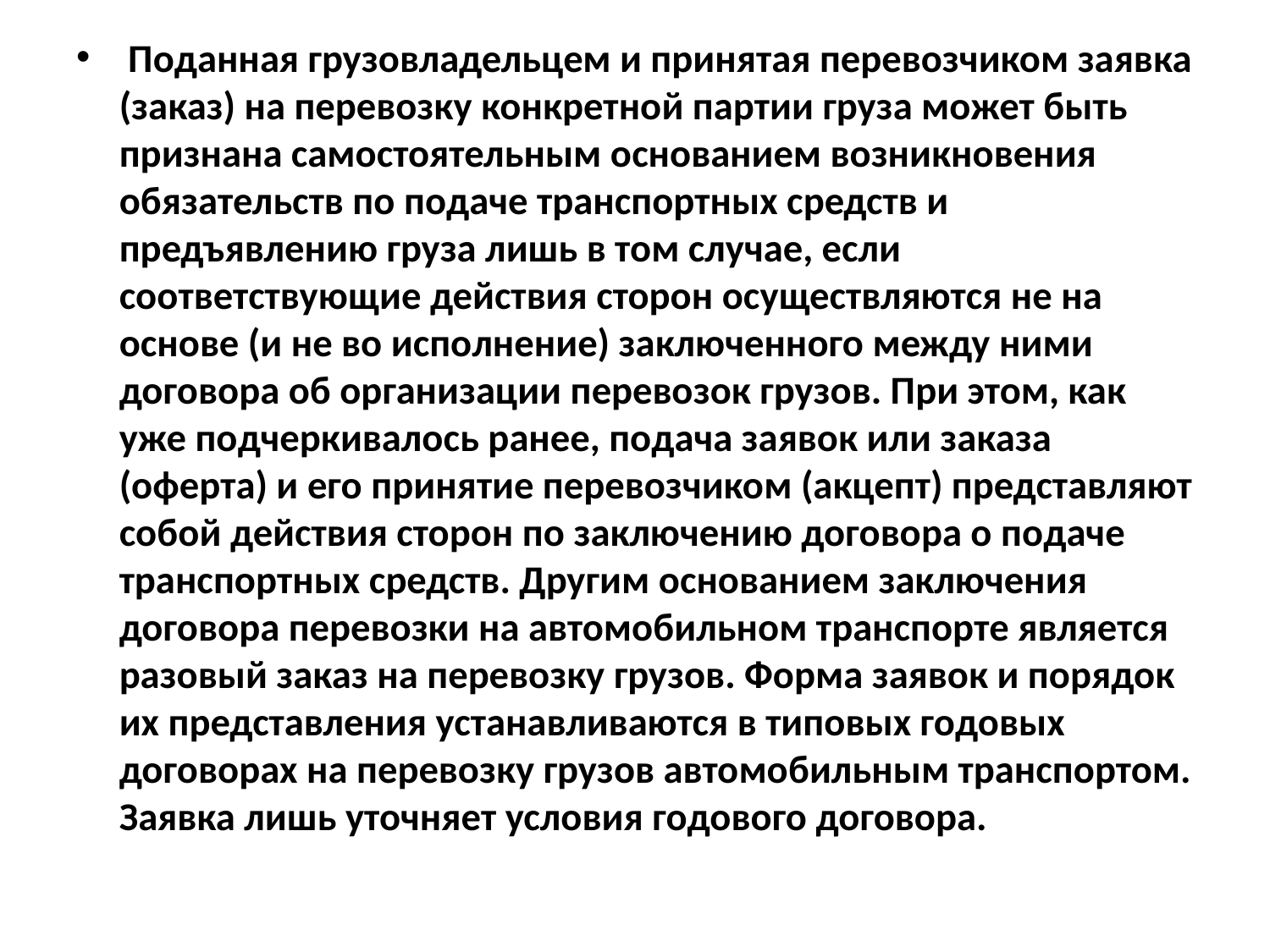

Поданная грузовладельцем и принятая перевозчиком заявка (заказ) на перевозку конкретной партии груза может быть признана самостоятельным основанием возникновения обязательств по подаче транспортных средств и предъявлению груза лишь в том случае, если соответствующие действия сторон осуществляются не на основе (и не во исполнение) заключенного между ними договора об организации перевозок грузов. При этом, как уже подчеркивалось ранее, подача заявок или заказа (оферта) и его принятие перевозчиком (акцепт) представляют собой действия сторон по заключению договора о подаче транспортных средств. Другим основанием заключения договора перевозки на автомобильном транспорте является разовый заказ на перевозку грузов. Форма заявок и порядок их представления устанавливаются в типовых годовых договорах на перевозку грузов автомобильным транспортом. Заявка лишь уточняет условия годового договора.